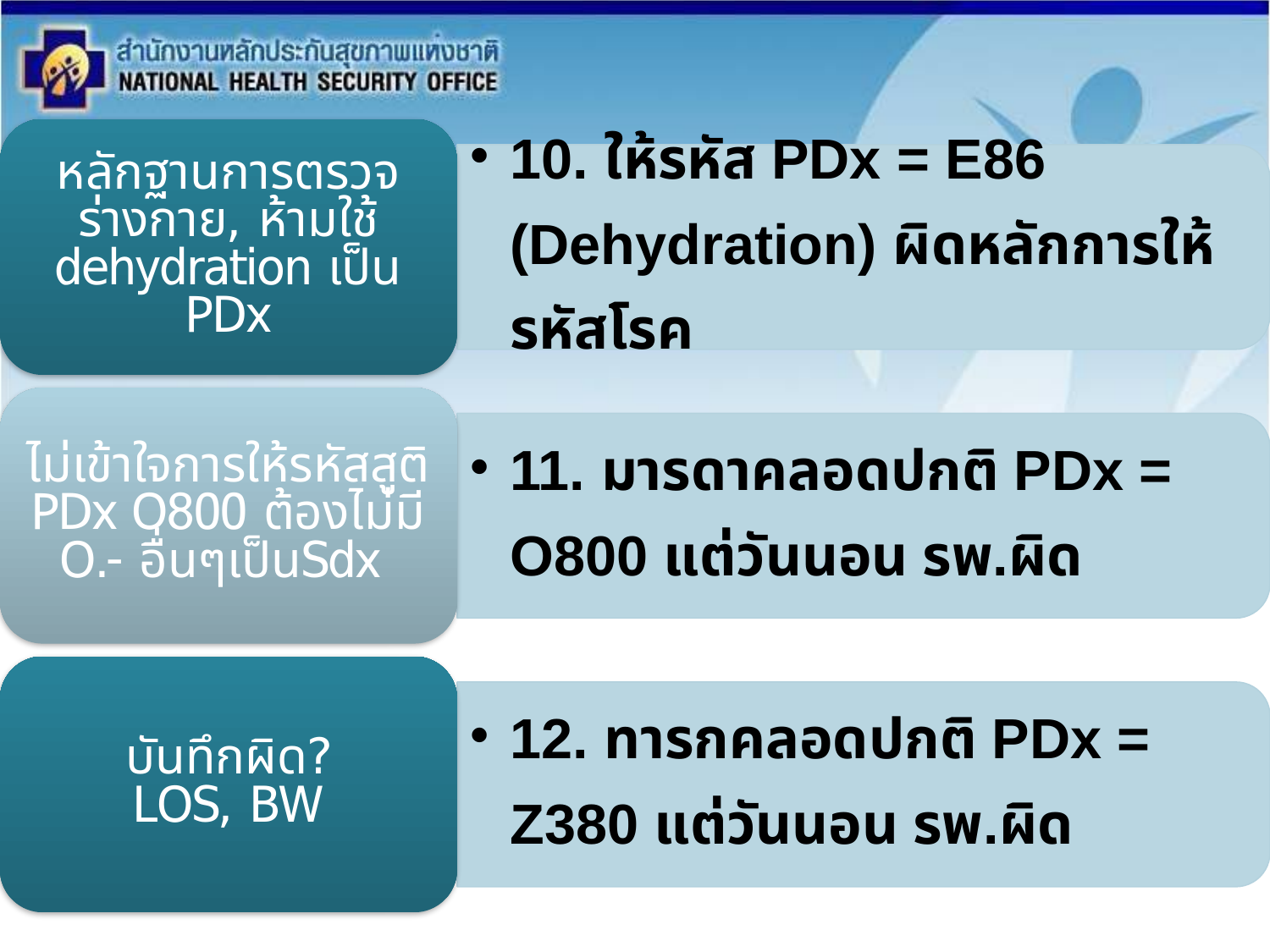

หลักฐานการตรวจร่างกาย, ห้ามใช้ dehydration เป็น PDx
10. ให้รหัส PDx = E86 (Dehydration) ผิดหลักการให้รหัสโรค
บันทึกผิด?
LOS, BW